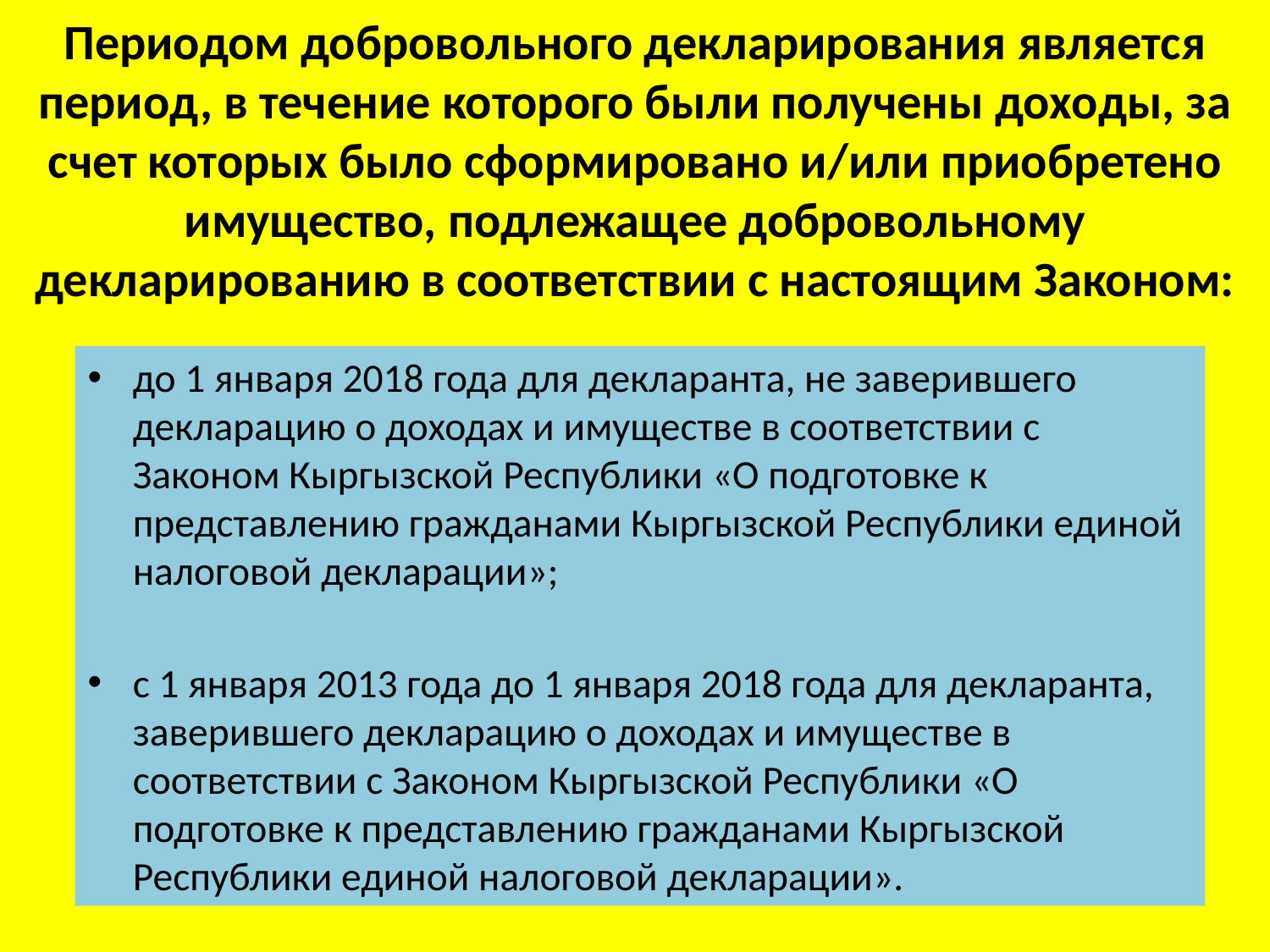

# Периодом добровольного декларирования является период, в течение которого были получены доходы, за счет которых было сформировано и/или приобретено имущество, подлежащее добровольному декларированию в соответствии с настоящим Законом:
до 1 января 2018 года для декларанта, не заверившего декларацию о доходах и имуществе в соответствии с Законом Кыргызской Республики «О подготовке к представлению гражданами Кыргызской Республики единой налоговой декларации»;

с 1 января 2013 года до 1 января 2018 года для декларанта, заверившего декларацию о доходах и имуществе в соответствии с Законом Кыргызской Республики «О подготовке к представлению гражданами Кыргызской Республики единой налоговой декларации».